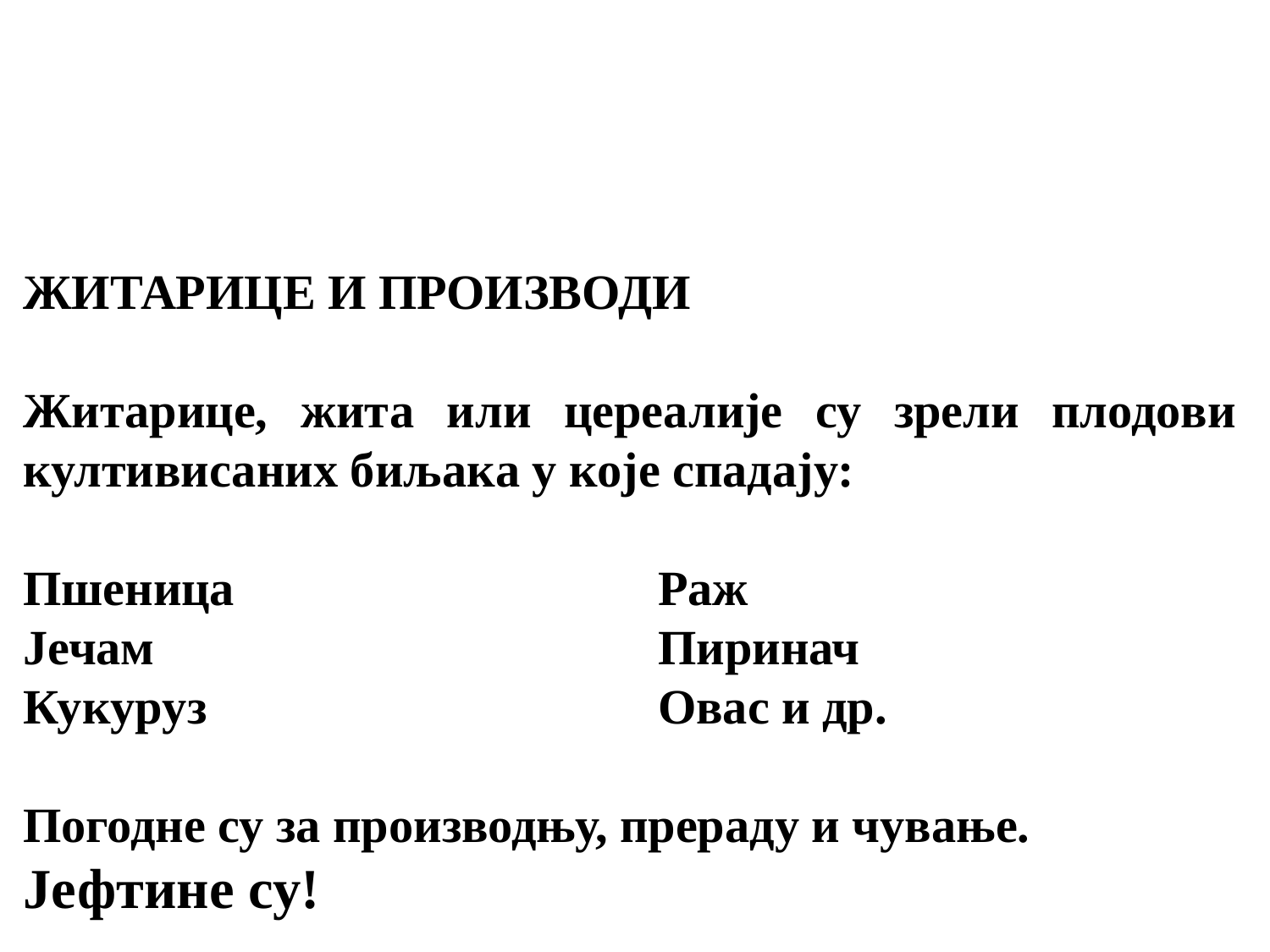

ЖИТАРИЦЕ И ПРОИЗВОДИ

Житарице, жита или церeалије су зрели плодoви култивисаних биљакa у које спадaју:

Пшеница				Раж
Јечам				Пиринач
Кукуруз				Овас и др.

Погодне су за производњу, прераду и чување.
Јефтине су!